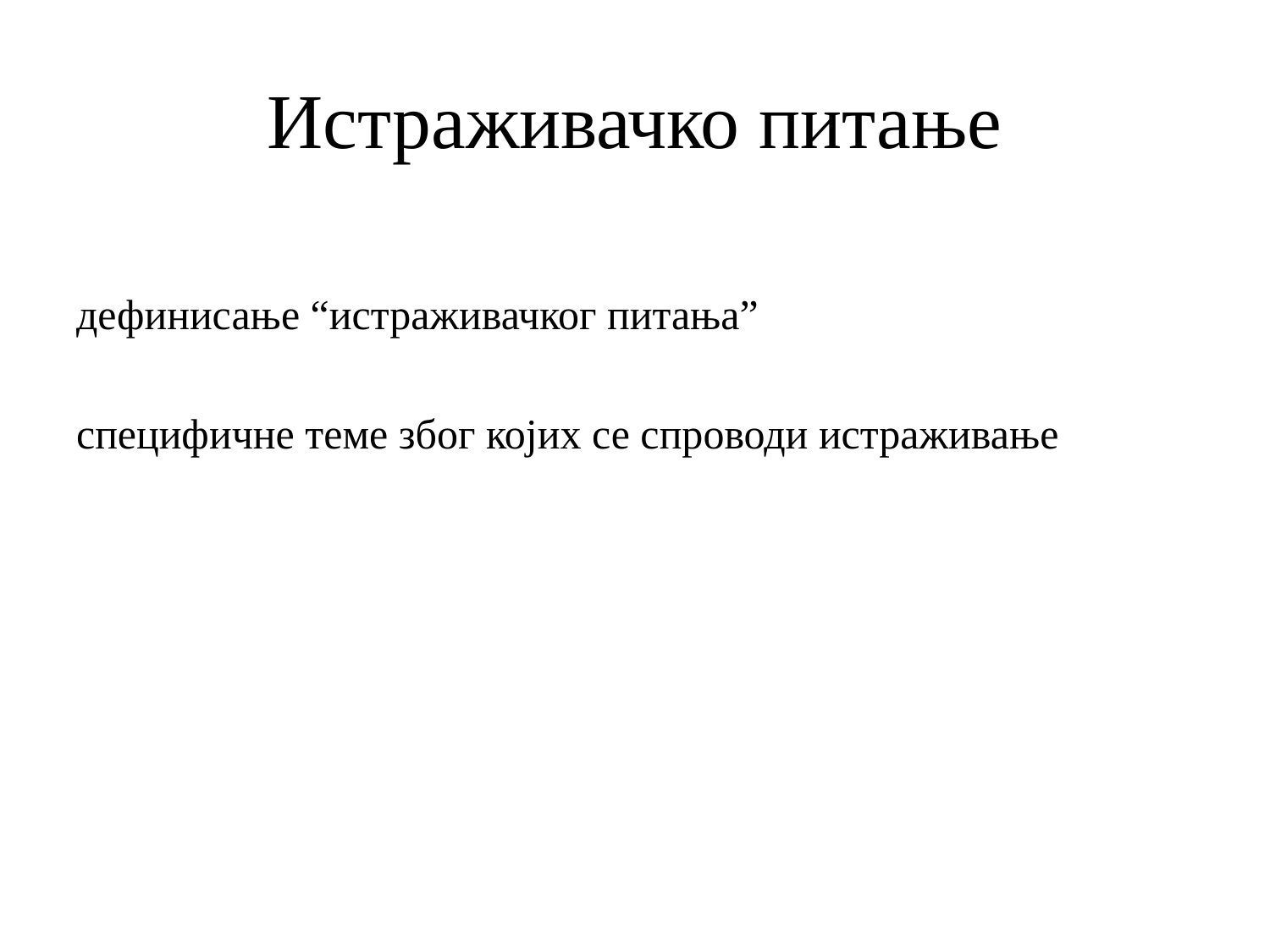

# Истраживачко питање

дефинисање “истраживачког питања”

специфичне теме због којих се спроводи истраживање